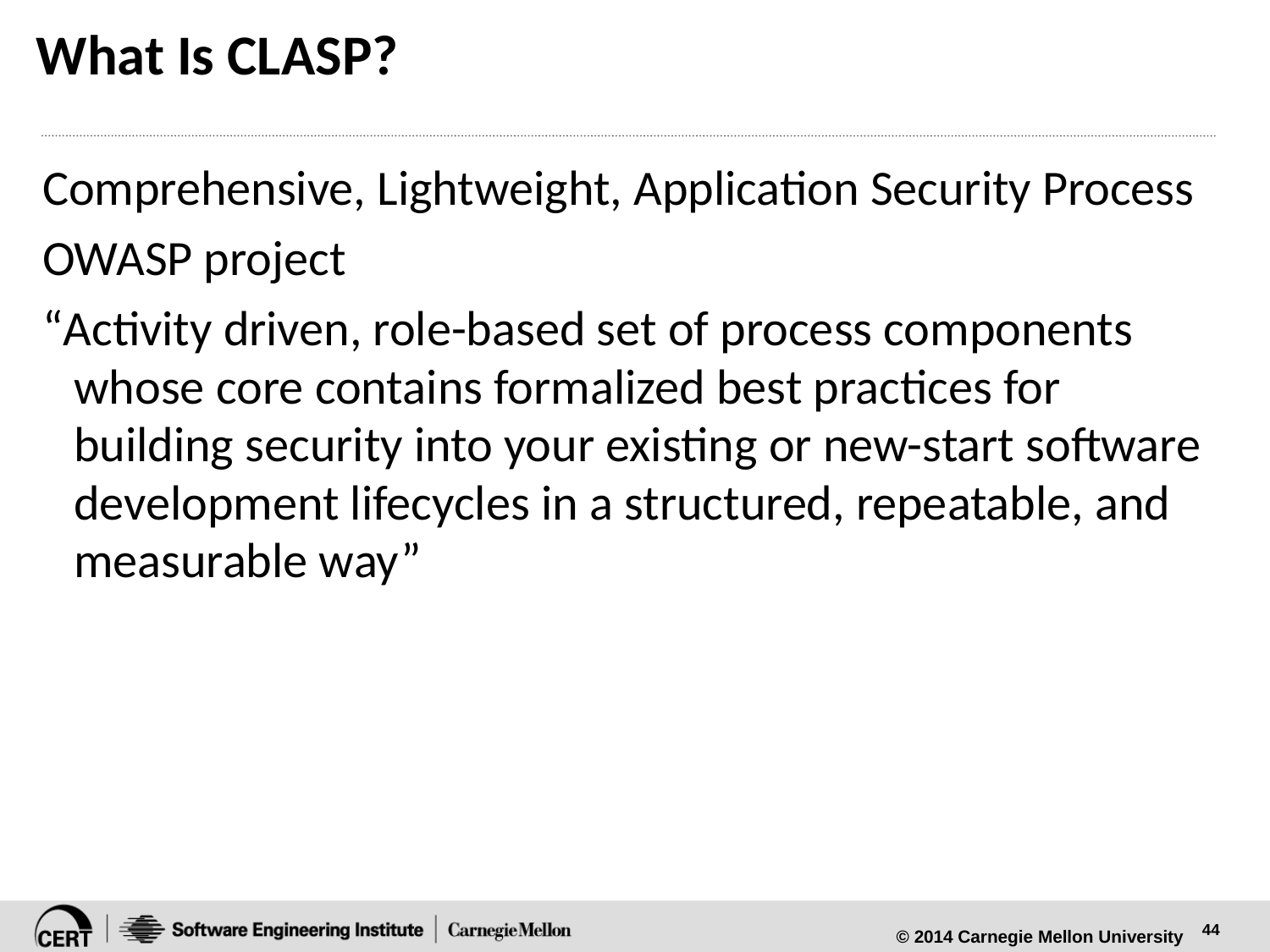

# What Is CLASP?
Comprehensive, Lightweight, Application Security Process
OWASP project
“Activity driven, role-based set of process components whose core contains formalized best practices for building security into your existing or new-start software development lifecycles in a structured, repeatable, and measurable way”